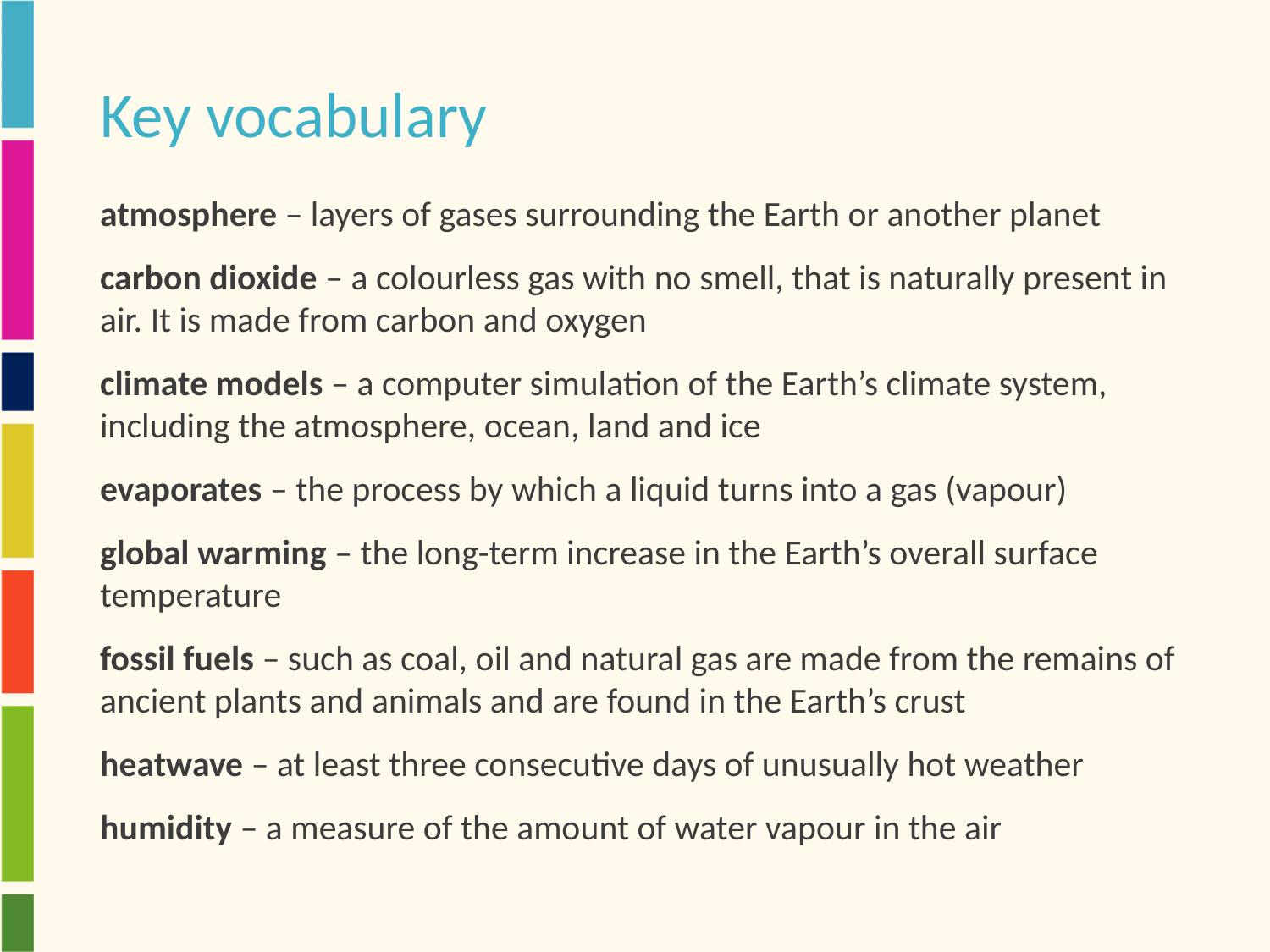

# Key vocabulary
atmosphere – layers of gases surrounding the Earth or another planet
carbon dioxide – a colourless gas with no smell, that is naturally present in air. It is made from carbon and oxygen
climate models – a computer simulation of the Earth’s climate system, including the atmosphere, ocean, land and ice
evaporates – the process by which a liquid turns into a gas (vapour)
global warming – the long-term increase in the Earth’s overall surface temperature
fossil fuels – such as coal, oil and natural gas are made from the remains of ancient plants and animals and are found in the Earth’s crust
heatwave – at least three consecutive days of unusually hot weather
humidity – a measure of the amount of water vapour in the air